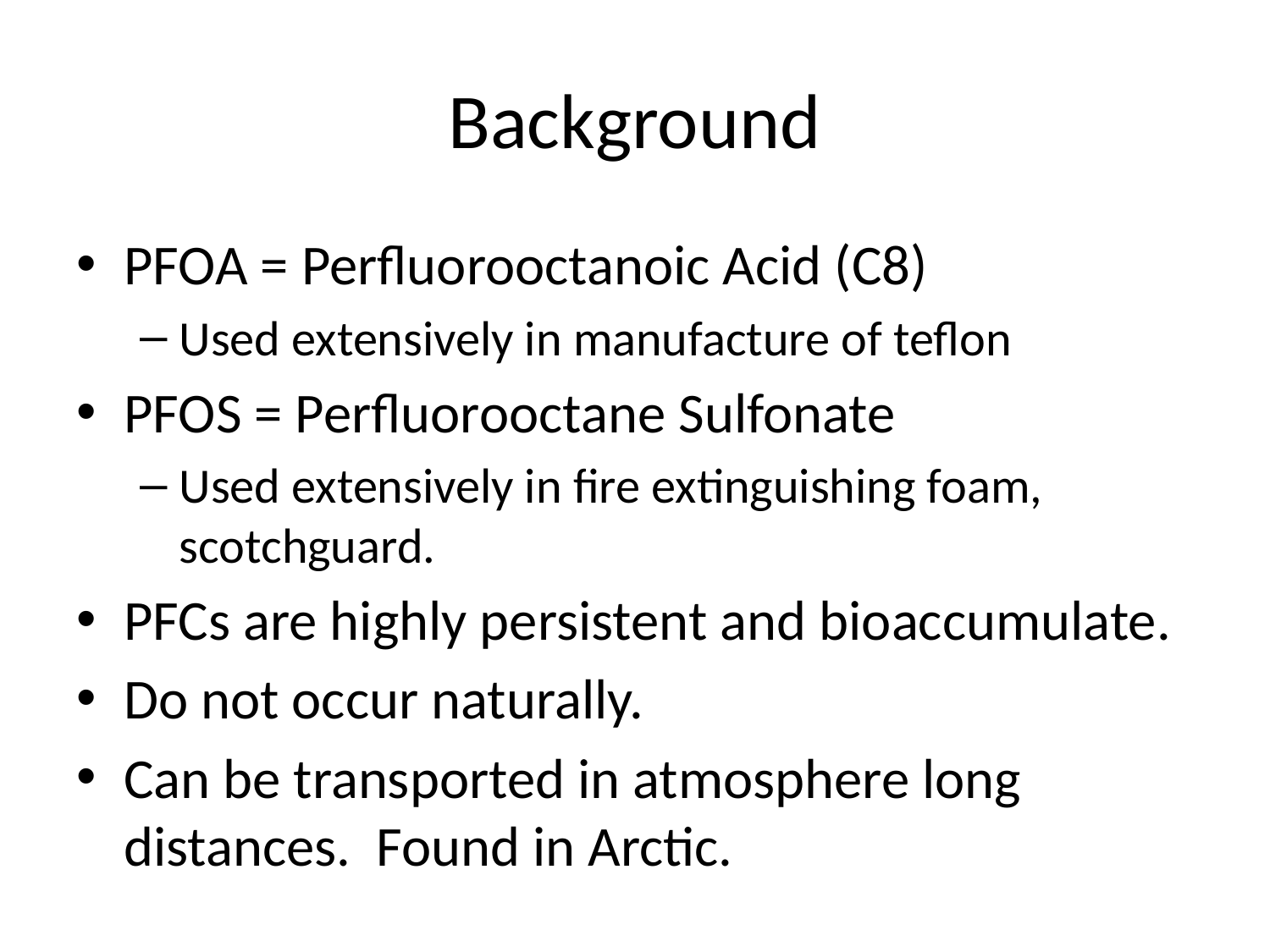

# Background
PFOA = Perfluorooctanoic Acid (C8)
Used extensively in manufacture of teflon
PFOS = Perfluorooctane Sulfonate
Used extensively in fire extinguishing foam, scotchguard.
PFCs are highly persistent and bioaccumulate.
Do not occur naturally.
Can be transported in atmosphere long distances.  Found in Arctic.